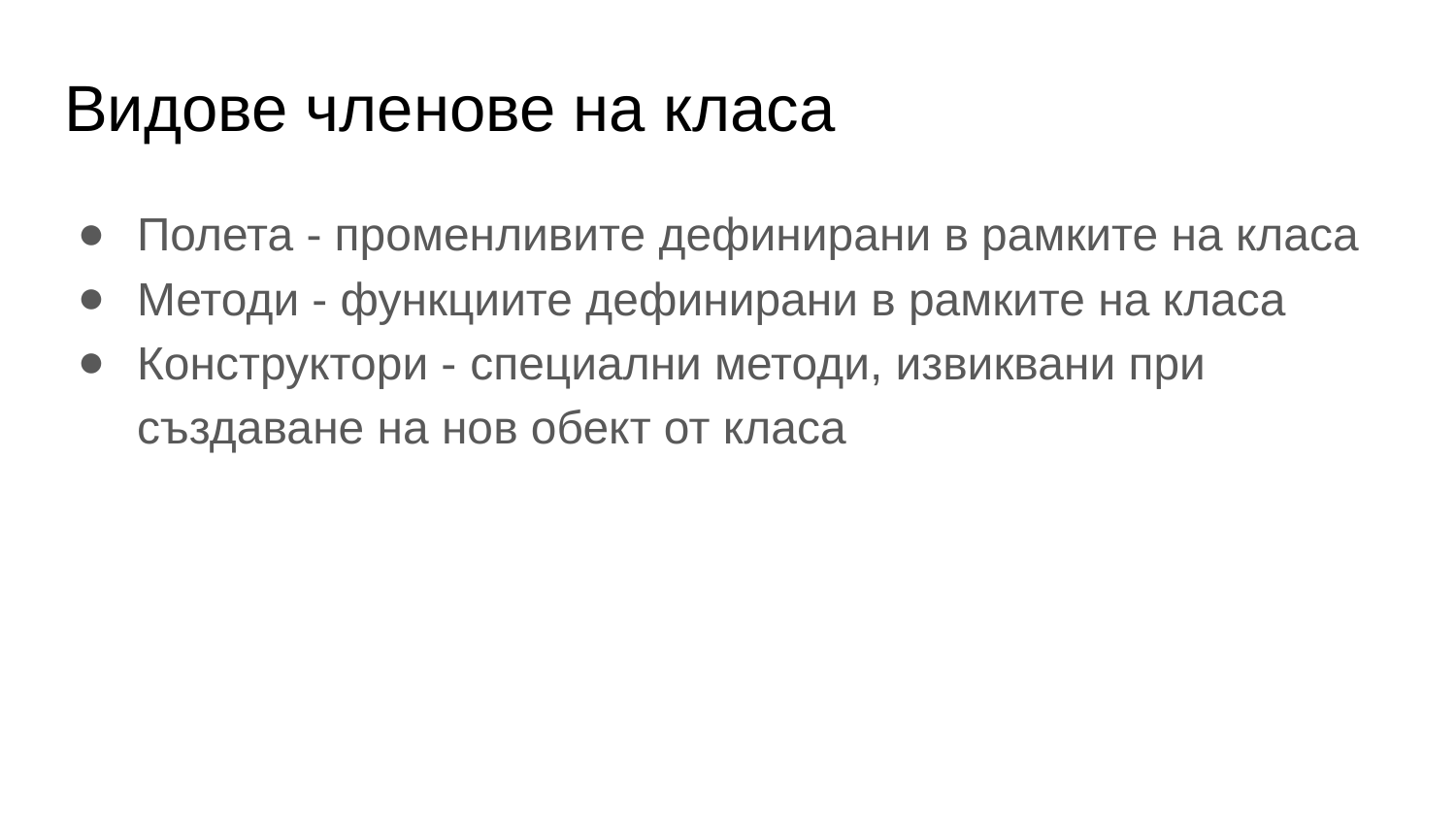

# Видове членове на класа
Полета - променливите дефинирани в рамките на класа
Методи - функциите дефинирани в рамките на класа
Конструктори - специални методи, извиквани при създаване на нов обект от класа